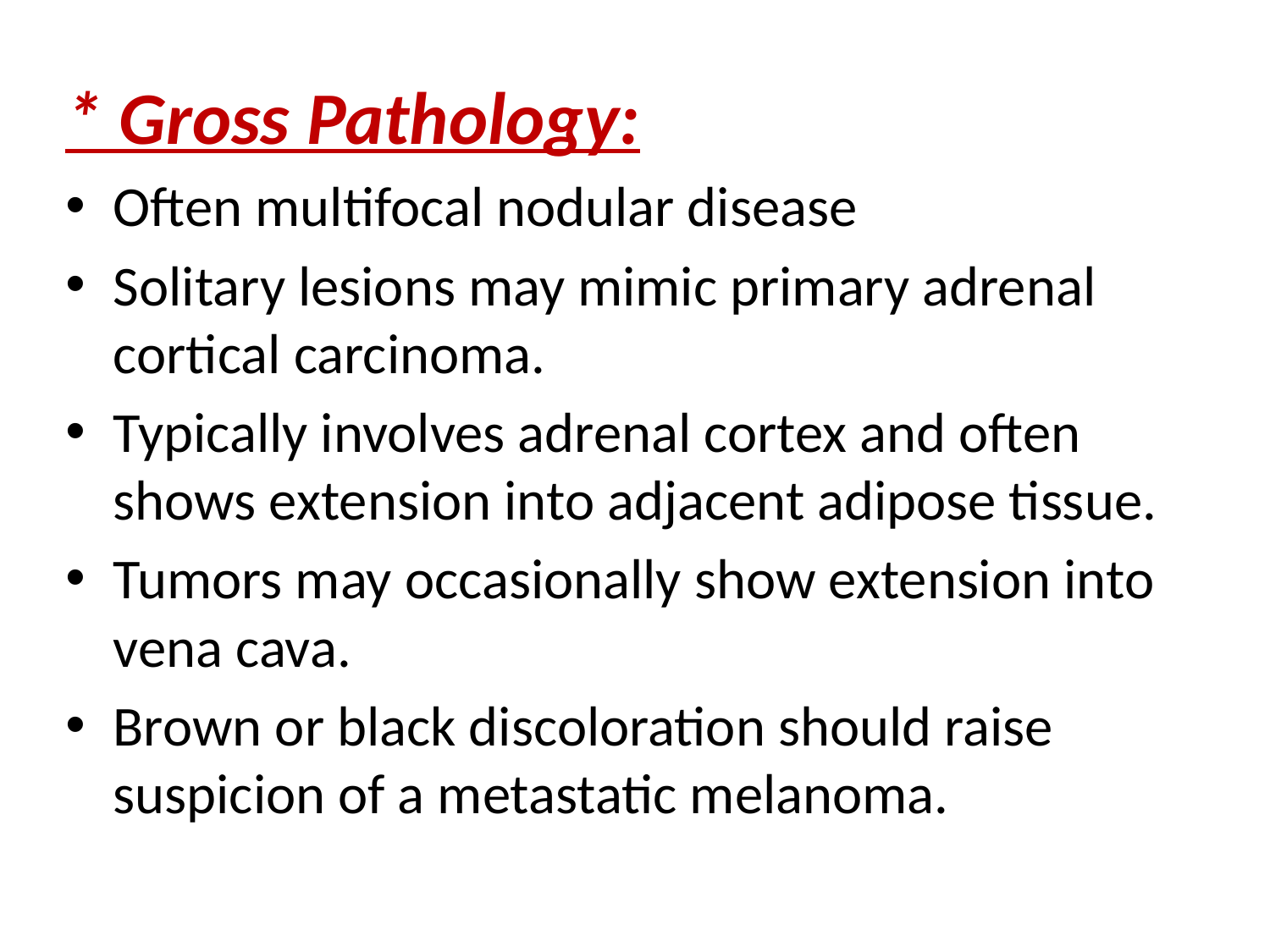

* Gross Pathology:
Often multifocal nodular disease
Solitary lesions may mimic primary adrenal cortical carcinoma.
Typically involves adrenal cortex and often shows extension into adjacent adipose tissue.
Tumors may occasionally show extension into vena cava.
Brown or black discoloration should raise suspicion of a metastatic melanoma.